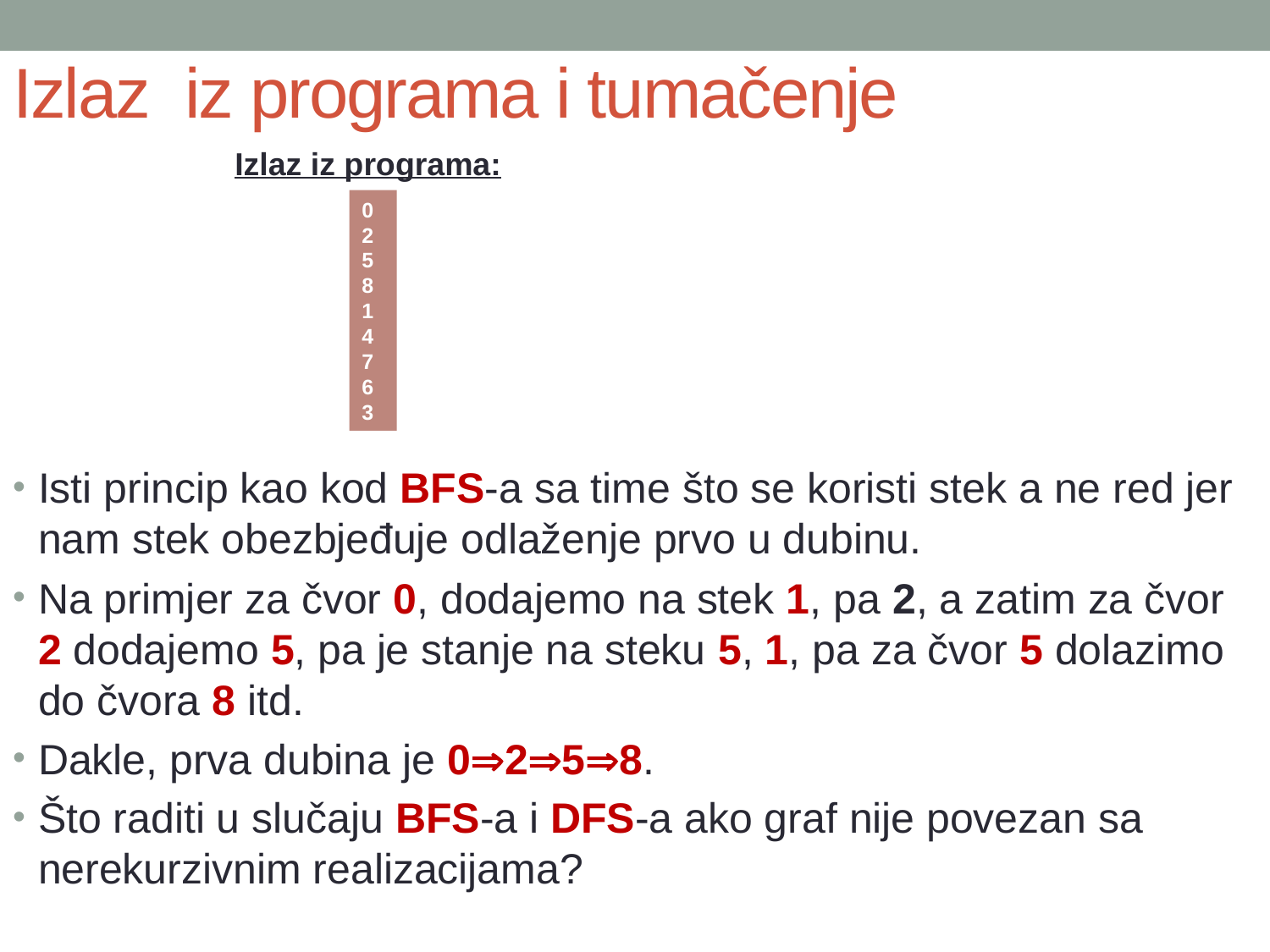

# Izlaz  iz programa i tumačenje
Izlaz iz programa:
0
2
5
8
1
4
7
6
3
Isti princip kao kod BFS-a sa time što se koristi stek a ne red jer nam stek obezbjeđuje odlaženje prvo u dubinu.
Na primjer za čvor 0, dodajemo na stek 1, pa 2, a zatim za čvor 2 dodajemo 5, pa je stanje na steku 5, 1, pa za čvor 5 dolazimo do čvora 8 itd.
Dakle, prva dubina je 0⇒2⇒5⇒8.
Što raditi u slučaju BFS-a i DFS-a ako graf nije povezan sa nerekurzivnim realizacijama?